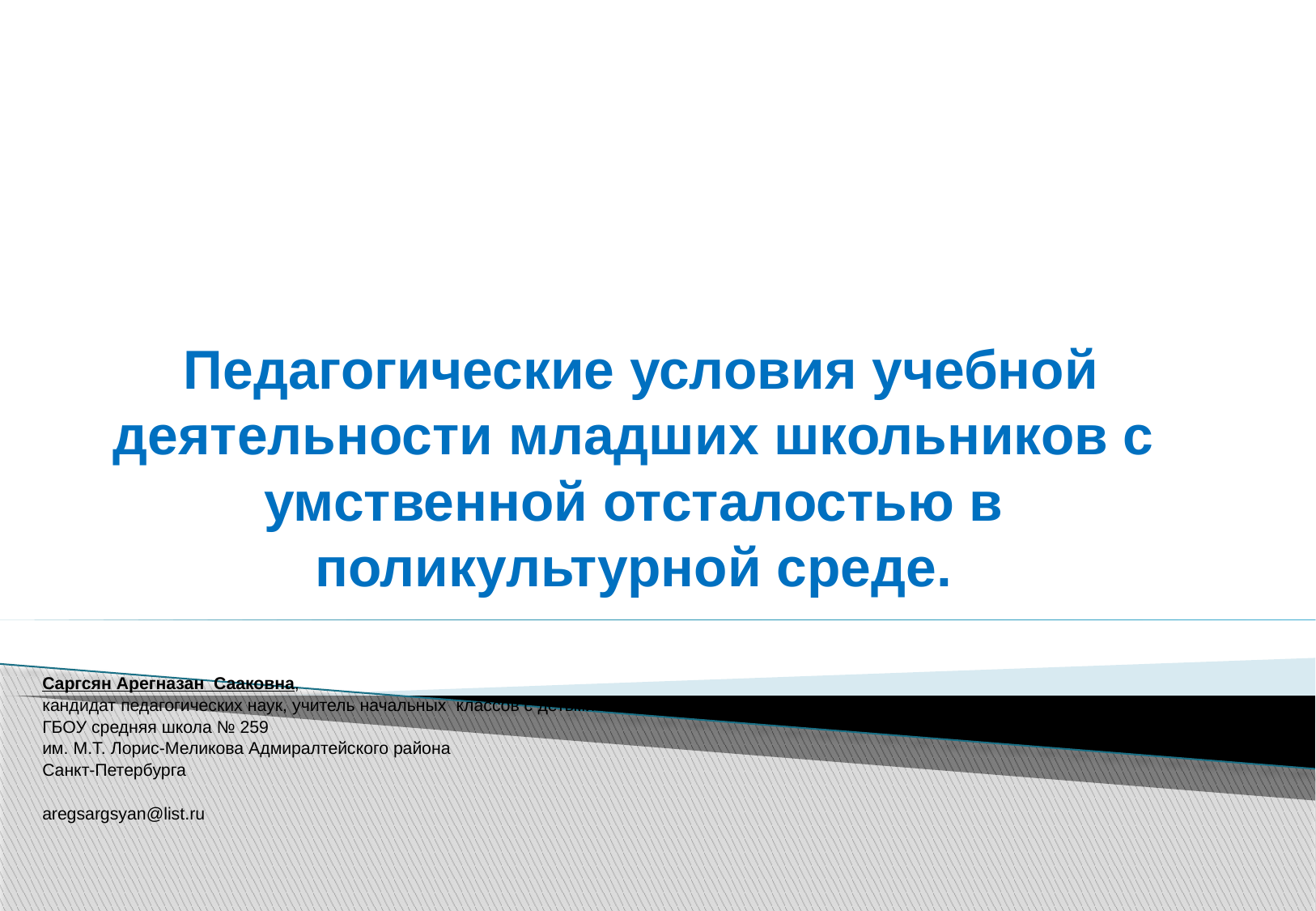

# Педагогические условия учебной деятельности младших школьников с умственной отсталостью в поликультурной среде.

Саргсян Арегназан  Сааковна,
кандидат педагогических наук, учитель начальных  классов с детьми ОВЗ.
ГБОУ средняя школа № 259
им. М.Т. Лорис-Меликова Адмиралтейского района
Санкт-Петербурга

aregsargsyan@list.ru